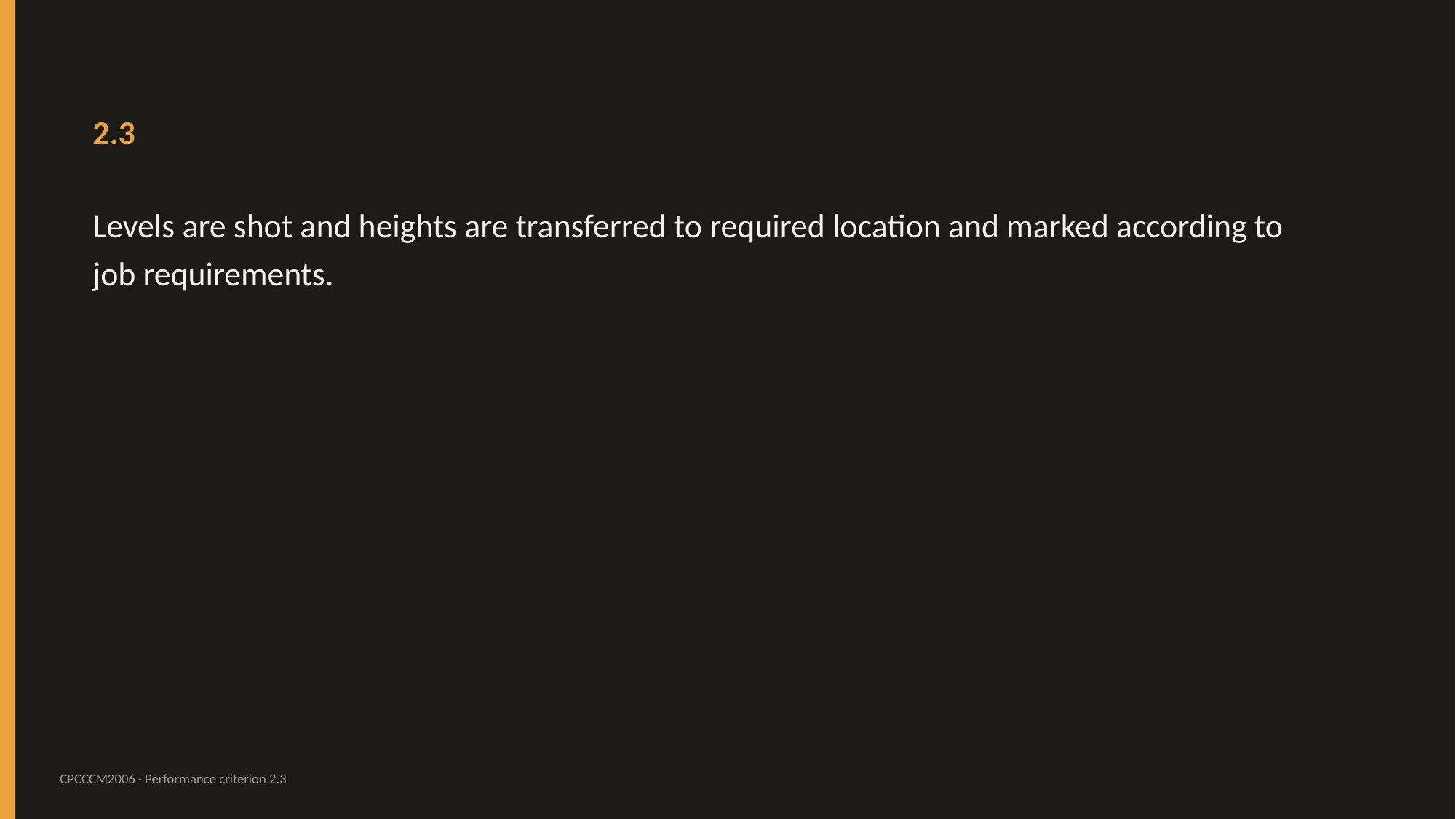

2.3
Levels are shot and heights are transferred to required location and marked according to job requirements.
CPCCCM2006 · Performance criterion 2.3